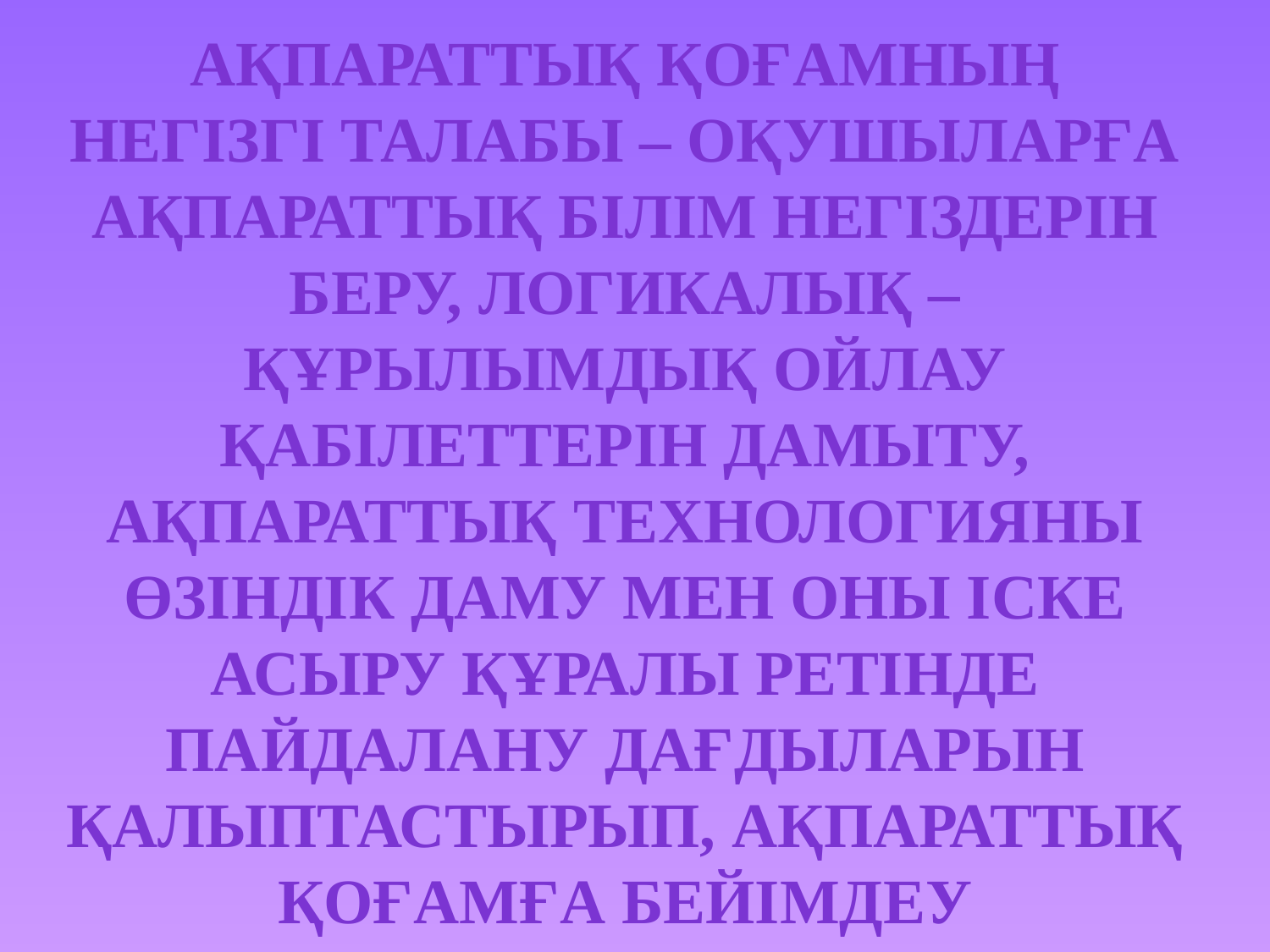

Ақпараттық қоғамның негізгі талабы – оқушыларға ақпараттық білім негіздерін беру, логикалық – құрылымдық ойлау қабілеттерін дамыту, ақпараттық технологияны өзіндік даму мен оны іске асыру құралы ретінде пайдалану дағдыларын қалыптастырып, ақпараттық қоғамға бейімдеу